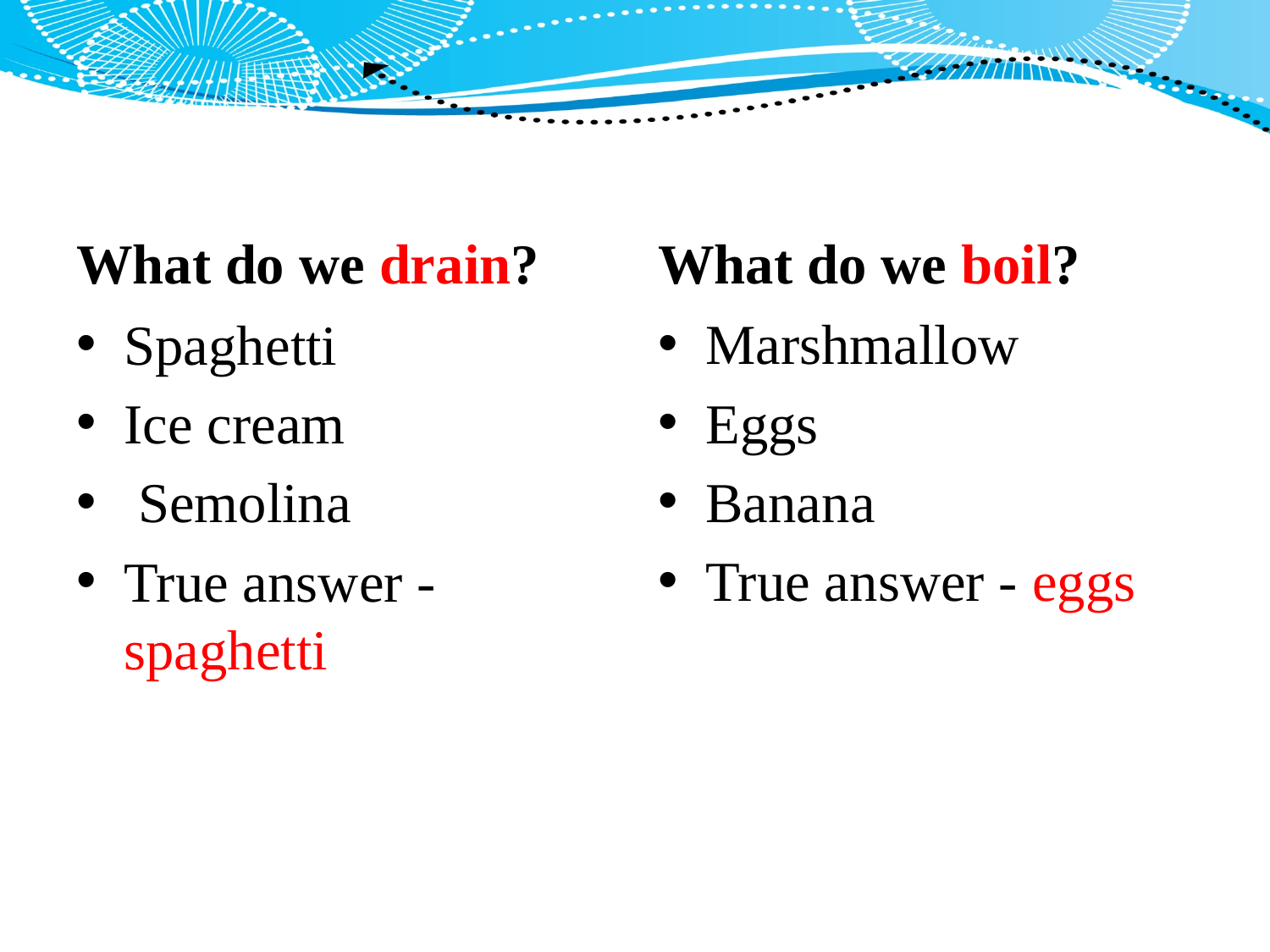

#
What do we drain?
What do we boil?
Spaghetti
Ice cream
 Semolina
True answer - spaghetti
Marshmallow
Eggs
Banana
True answer - eggs